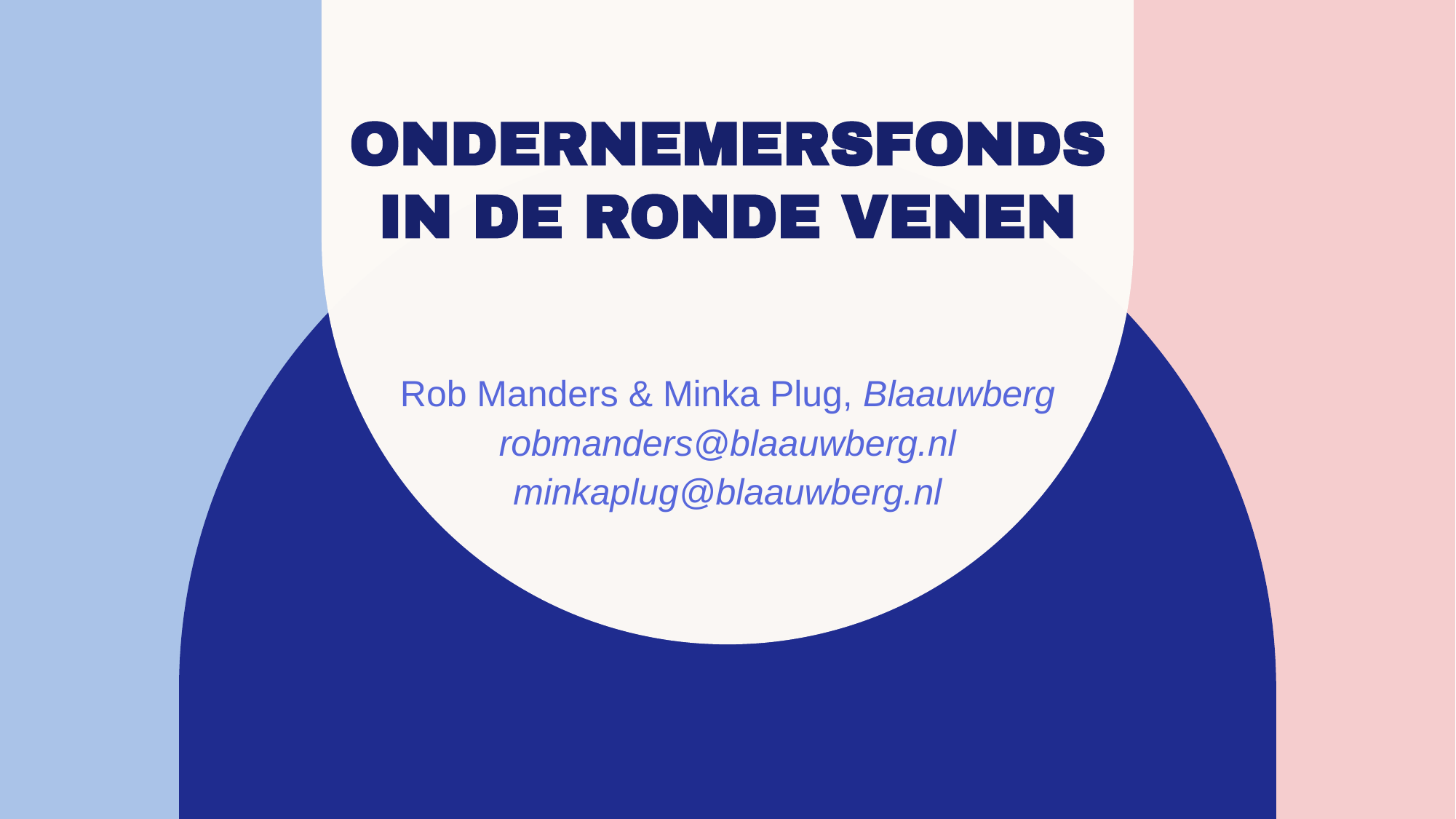

# ONDERNEMERSFONDS IN DE RONDE VENEN
Rob Manders & Minka Plug, Blaauwberg
robmanders@blaauwberg.nl
minkaplug@blaauwberg.nl